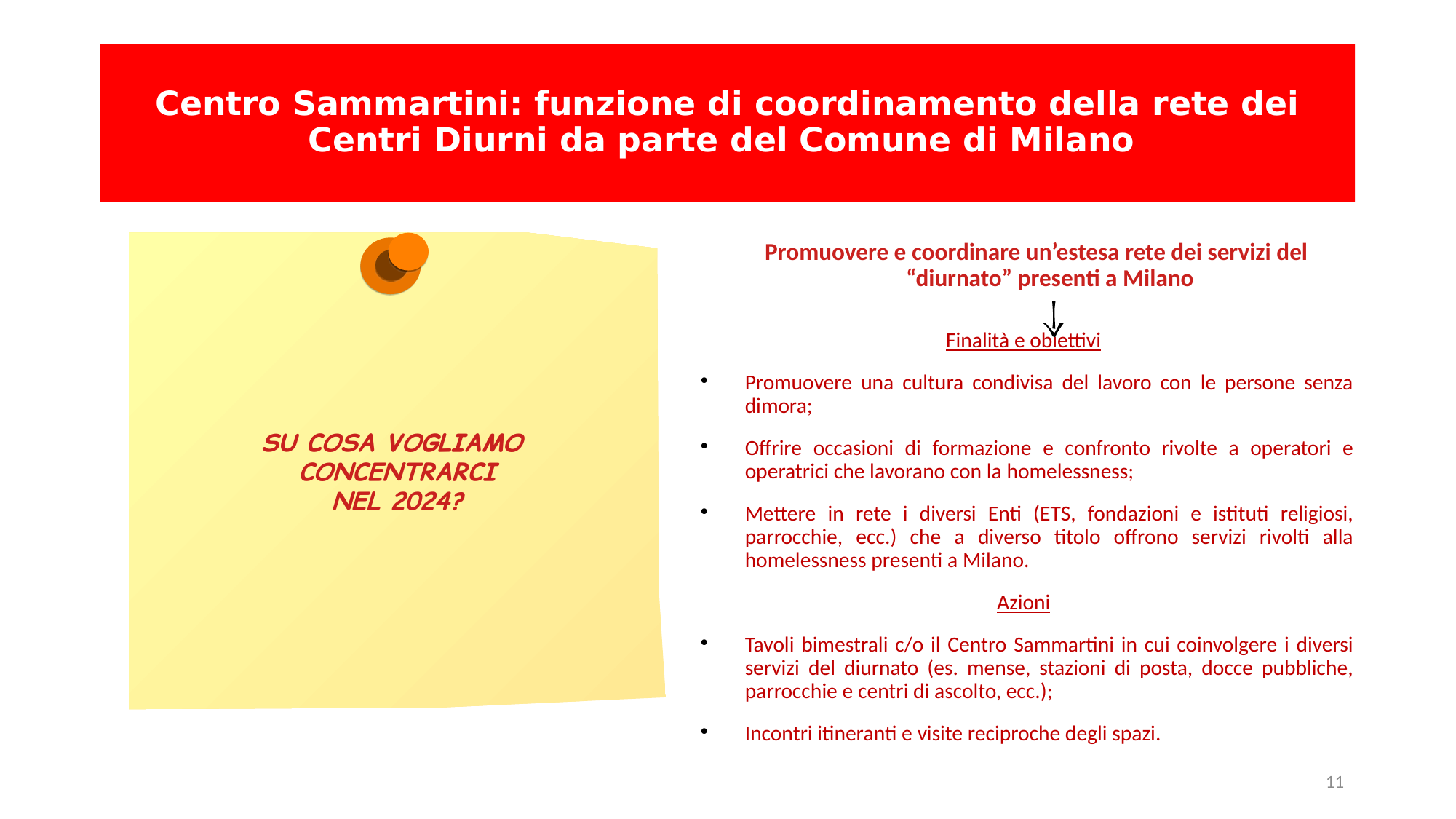

#
Centro Sammartini: funzione di coordinamento della rete dei Centri Diurni da parte del Comune di Milano
SU COSA VOGLIAMO
CONCENTRARCI
NEL 2024?

Promuovere e coordinare un’estesa rete dei servizi del “diurnato” presenti a Milano

Finalità e obiettivi
Promuovere una cultura condivisa del lavoro con le persone senza dimora;
Offrire occasioni di formazione e confronto rivolte a operatori e operatrici che lavorano con la homelessness;
Mettere in rete i diversi Enti (ETS, fondazioni e istituti religiosi, parrocchie, ecc.) che a diverso titolo offrono servizi rivolti alla homelessness presenti a Milano.
Azioni
Tavoli bimestrali c/o il Centro Sammartini in cui coinvolgere i diversi servizi del diurnato (es. mense, stazioni di posta, docce pubbliche, parrocchie e centri di ascolto, ecc.);
Incontri itineranti e visite reciproche degli spazi.

11